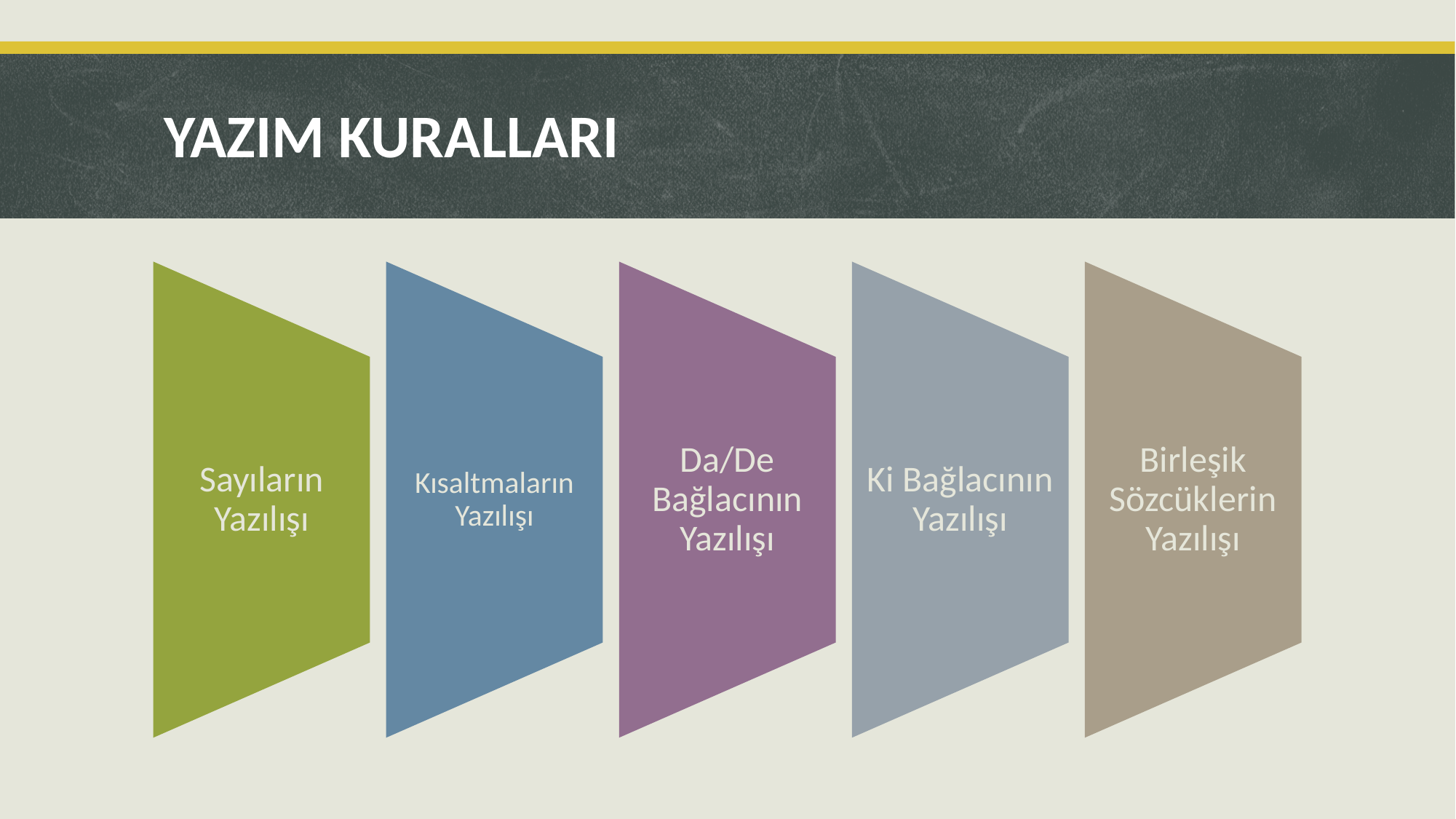

# YAZIM KURALLARI
Sayıların Yazılışı
Kısaltmaların Yazılışı
Da/De Bağlacının Yazılışı
Ki Bağlacının Yazılışı
Birleşik Sözcüklerin Yazılışı